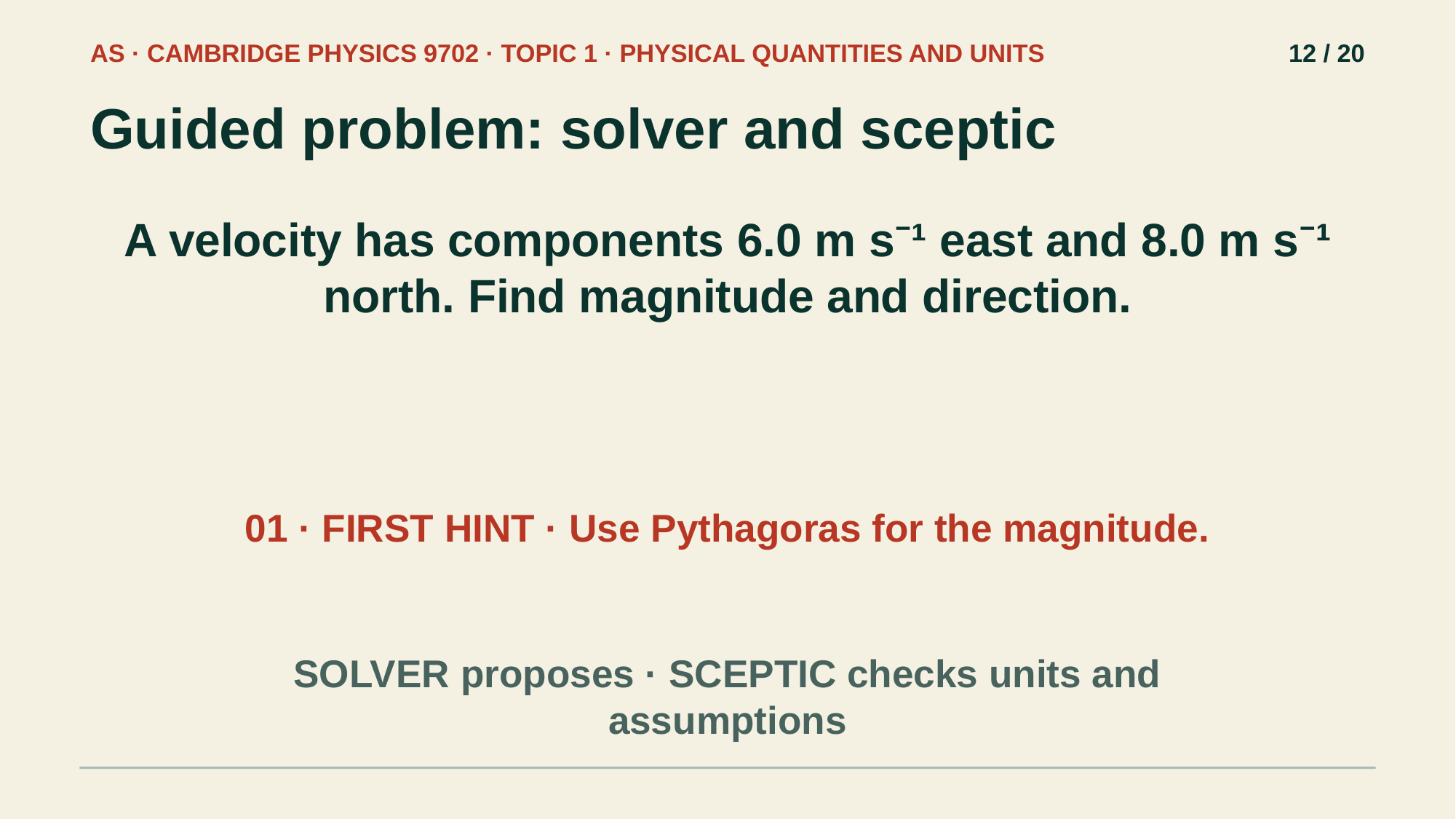

AS · CAMBRIDGE PHYSICS 9702 · TOPIC 1 · PHYSICAL QUANTITIES AND UNITS
12 / 20
Guided problem: solver and sceptic
A velocity has components 6.0 m s⁻¹ east and 8.0 m s⁻¹ north. Find magnitude and direction.
01 · FIRST HINT · Use Pythagoras for the magnitude.
SOLVER proposes · SCEPTIC checks units and assumptions